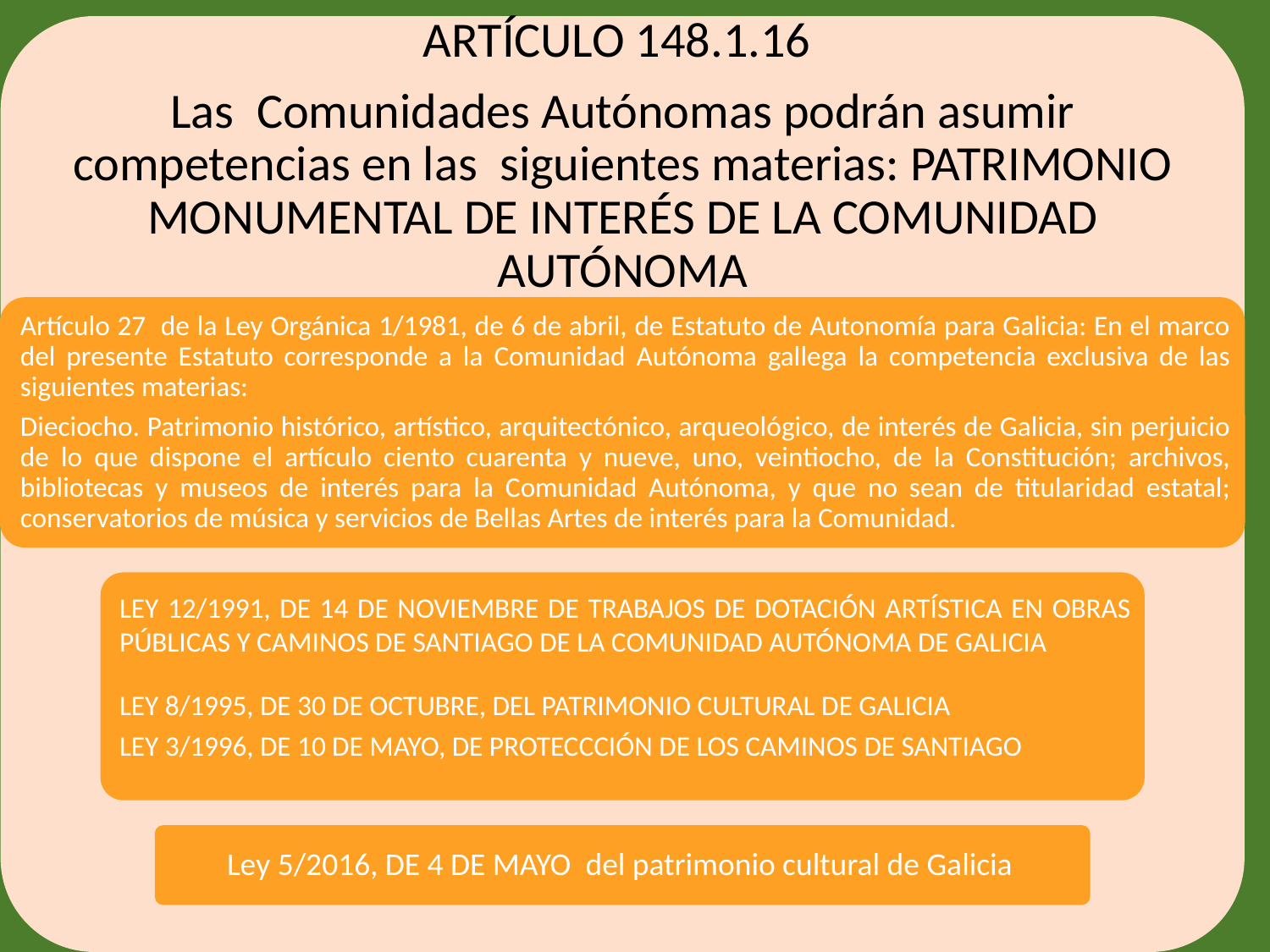

ARTÍCULO 148.1.16
Las  Comunidades Autónomas podrán asumir competencias en las  siguientes materias: PATRIMONIO MONUMENTAL DE INTERÉS DE LA COMUNIDAD AUTÓNOMA
Artículo 27  de la Ley Orgánica 1/1981, de 6 de abril, de Estatuto de Autonomía para Galicia: En el marco del presente Estatuto corresponde a la Comunidad Autónoma gallega la competencia exclusiva de las siguientes materias:
Dieciocho. Patrimonio histórico, artístico, arquitectónico, arqueológico, de interés de Galicia, sin perjuicio de lo que dispone el artículo ciento cuarenta y nueve, uno, veintiocho, de la Constitución; archivos, bibliotecas y museos de interés para la Comunidad Autónoma, y que no sean de titularidad estatal; conservatorios de música y servicios de Bellas Artes de interés para la Comunidad.
LEY 12/1991, DE 14 DE NOVIEMBRE DE TRABAJOS DE DOTACIÓN ARTÍSTICA EN OBRAS PÚBLICAS Y CAMINOS DE SANTIAGO DE LA COMUNIDAD AUTÓNOMA DE GALICIA

LEY 8/1995, DE 30 DE OCTUBRE, DEL PATRIMONIO CULTURAL DE GALICIA
LEY 3/1996, DE 10 DE MAYO, DE PROTECCCIÓN DE LOS CAMINOS DE SANTIAGO

Ley 5/2016, DE 4 DE MAYO  del patrimonio cultural de Galicia